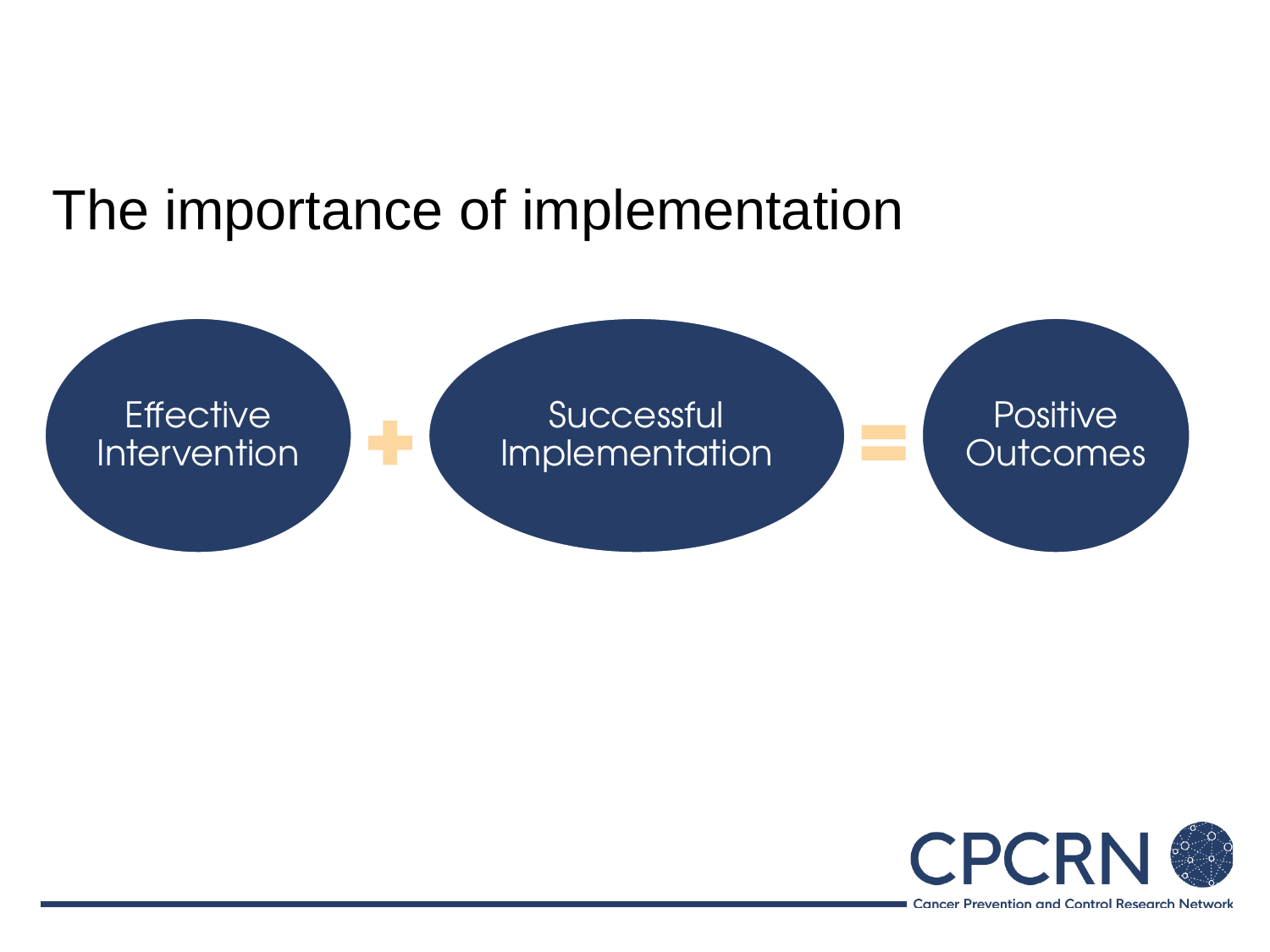

Effective Intervention

Successful
Implementation

Positive Outcomes
The importance of implementation